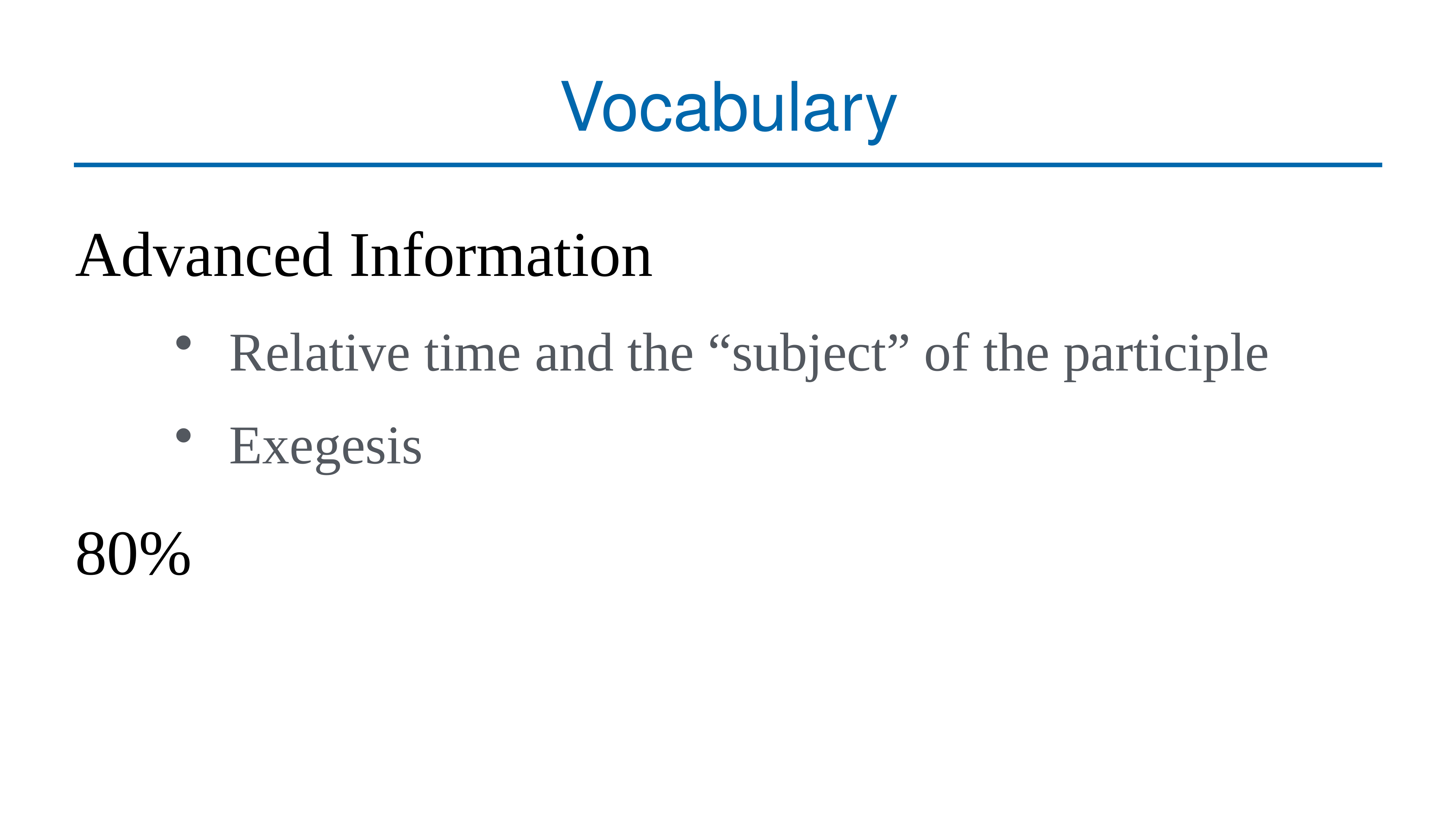

# Vocabulary
Advanced Information
Relative time and the “subject” of the participle
Exegesis
80%